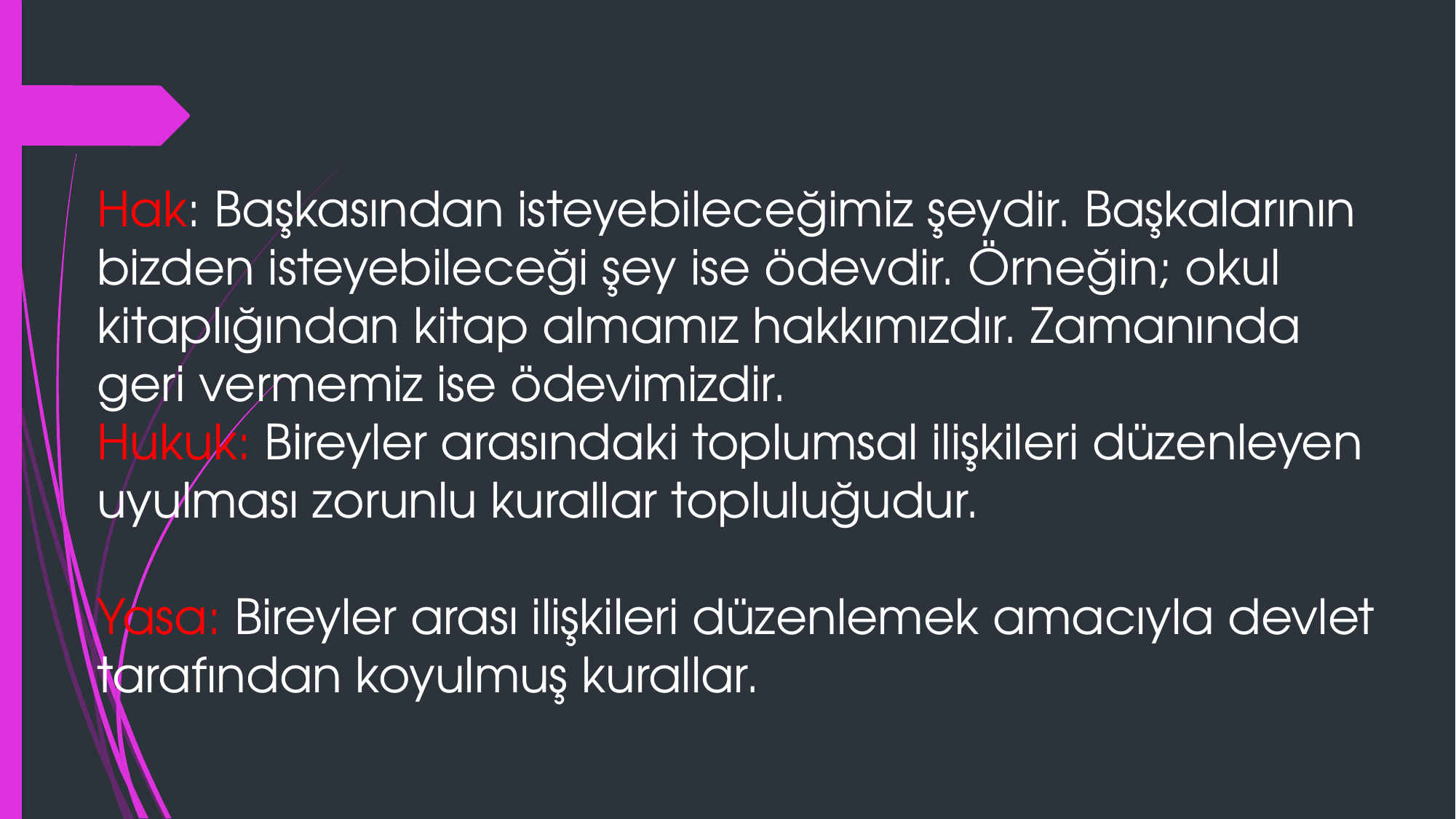

Hak: Başkasından isteyebileceğimiz şeydir. Başkalarının bizden isteyebileceği şey ise ödevdir. Örneğin; okul kitaplığından kitap almamız hakkımızdır. Zamanında geri vermemiz ise ödevimizdir.
Hukuk: Bireyler arasındaki toplumsal ilişkileri düzenleyen uyulması zorunlu kurallar topluluğudur.

Yasa: Bireyler arası ilişkileri düzenlemek amacıyla devlet tarafından koyulmuş kurallar.